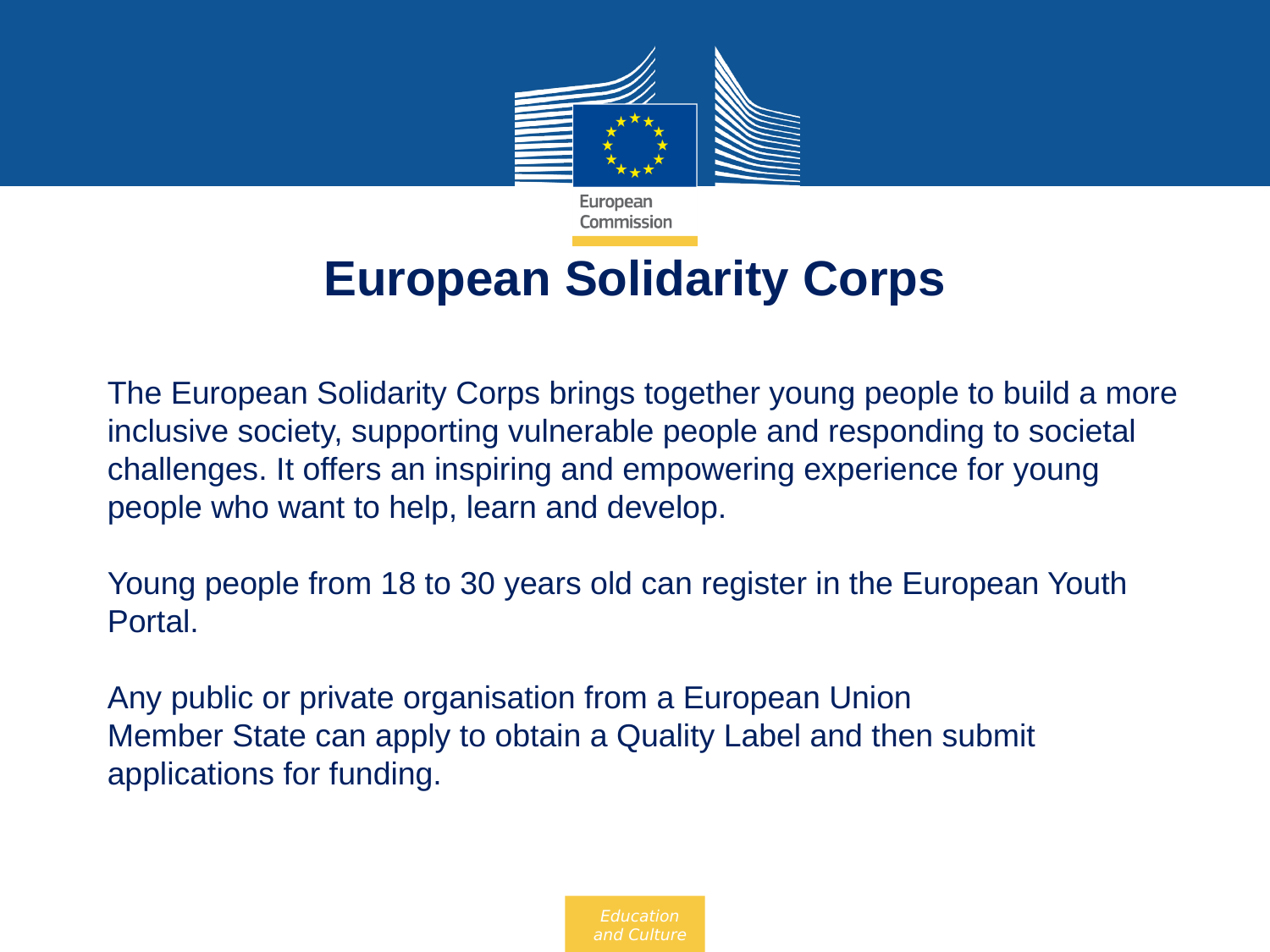

European Solidarity Corps
The European Solidarity Corps brings together young people to build a more inclusive society, supporting vulnerable people and responding to societal challenges. It offers an inspiring and empowering experience for young people who want to help, learn and develop.

Young people from 18 to 30 years old can register in the European Youth Portal.

Any public or private organisation from a European Union
Member State can apply to obtain a Quality Label and then submit applications for funding.